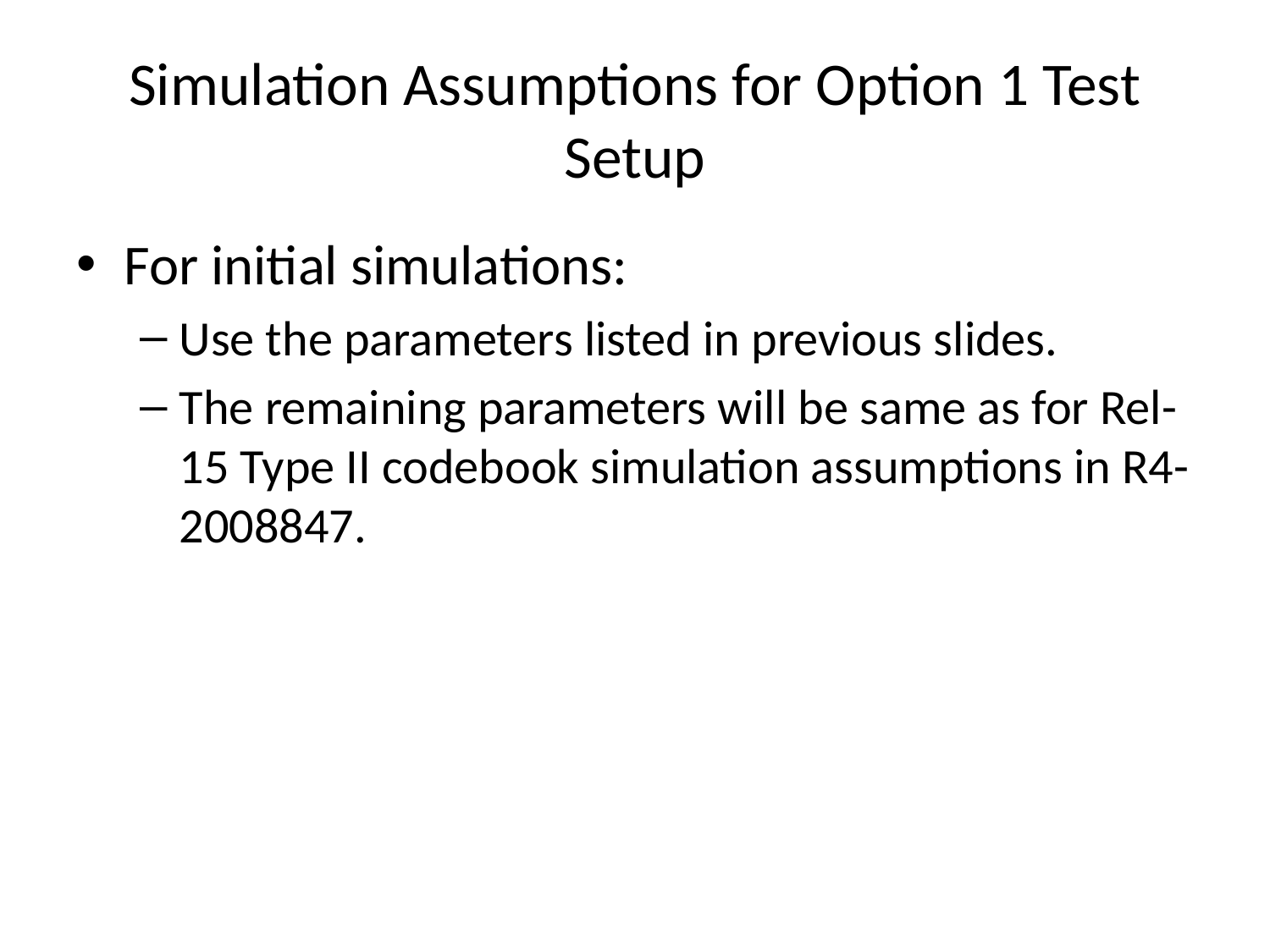

# Simulation Assumptions for Option 1 Test Setup
For initial simulations:
Use the parameters listed in previous slides.
The remaining parameters will be same as for Rel-15 Type II codebook simulation assumptions in R4-2008847.